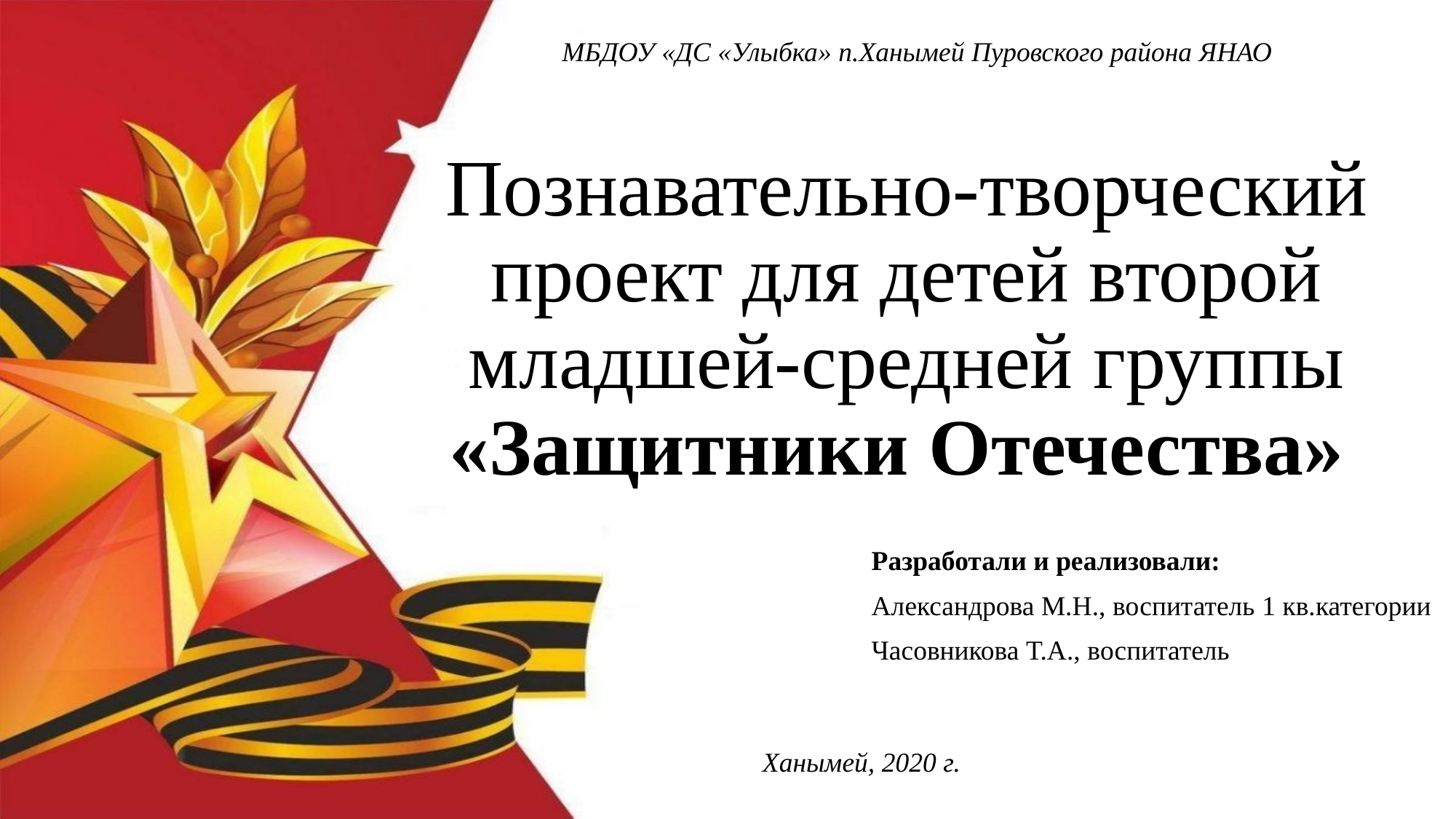

МБДОУ «ДС «Улыбка» п.Ханымей Пуровского района ЯНАО
# Познавательно-творческий проект для детей второй младшей-средней группы «Защитники Отечества»
Разработали и реализовали:
Александрова М.Н., воспитатель 1 кв.категории
Часовникова Т.А., воспитатель
Ханымей, 2020 г.